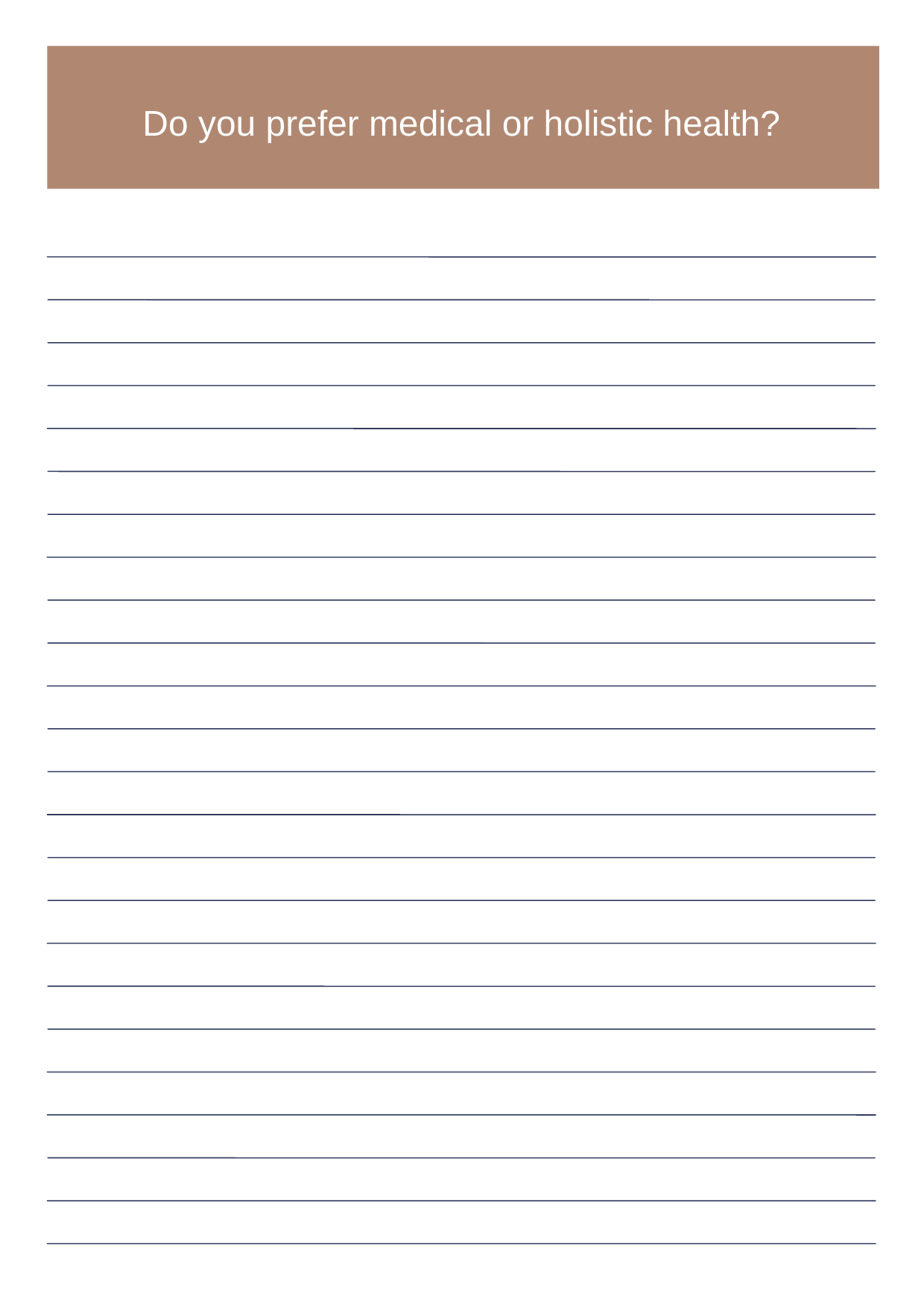

Do you prefer medical or holistic health?